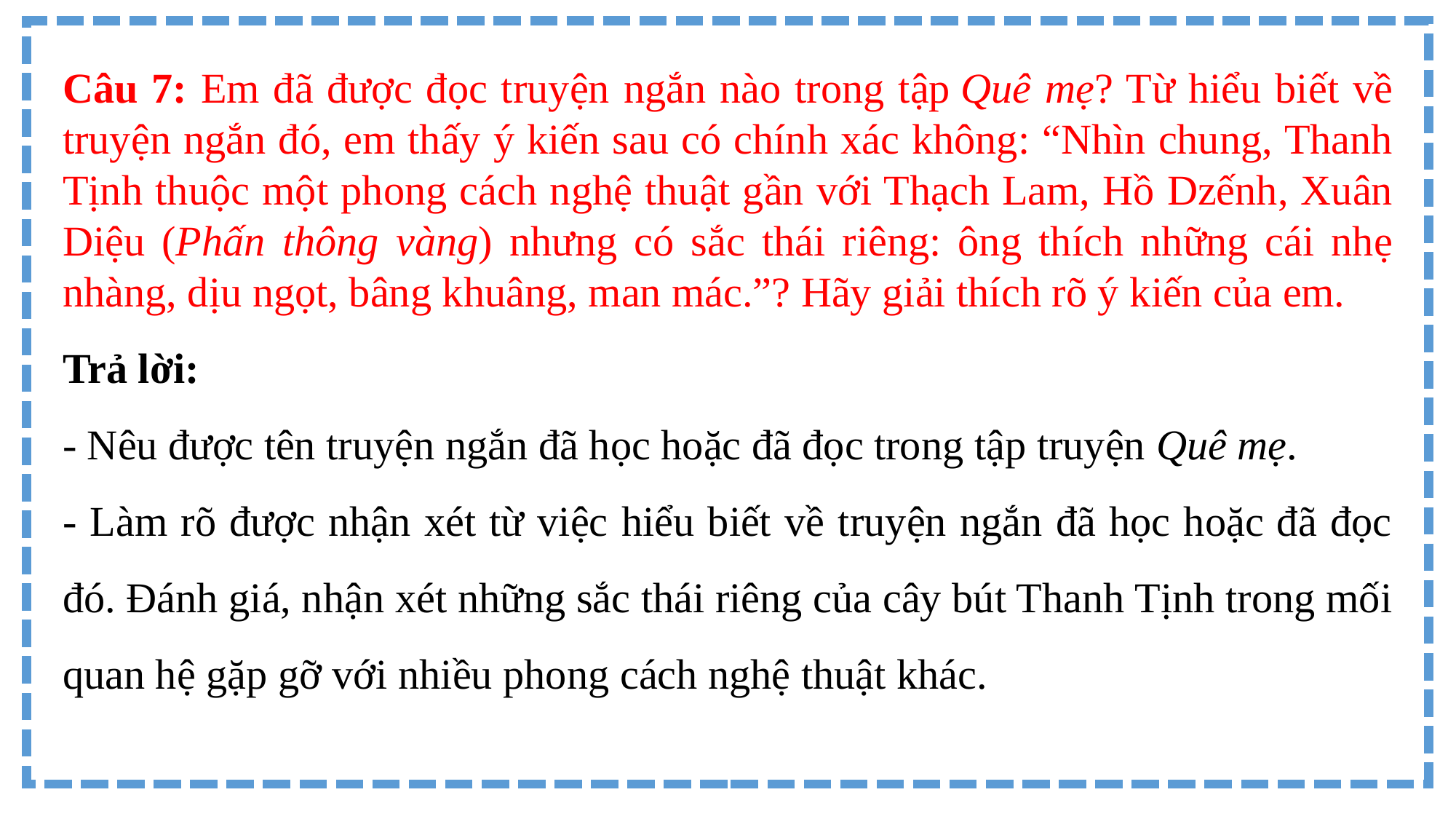

Câu 7: Em đã được đọc truyện ngắn nào trong tập Quê mẹ? Từ hiểu biết về truyện ngắn đó, em thấy ý kiến sau có chính xác không: “Nhìn chung, Thanh Tịnh thuộc một phong cách nghệ thuật gần với Thạch Lam, Hồ Dzếnh, Xuân Diệu (Phấn thông vàng) nhưng có sắc thái riêng: ông thích những cái nhẹ nhàng, dịu ngọt, bâng khuâng, man mác.”? Hãy giải thích rõ ý kiến của em.
Trả lời:
- Nêu được tên truyện ngắn đã học hoặc đã đọc trong tập truyện Quê mẹ.
- Làm rõ được nhận xét từ việc hiểu biết về truyện ngắn đã học hoặc đã đọc đó. Đánh giá, nhận xét những sắc thái riêng của cây bút Thanh Tịnh trong mối quan hệ gặp gỡ với nhiều phong cách nghệ thuật khác.